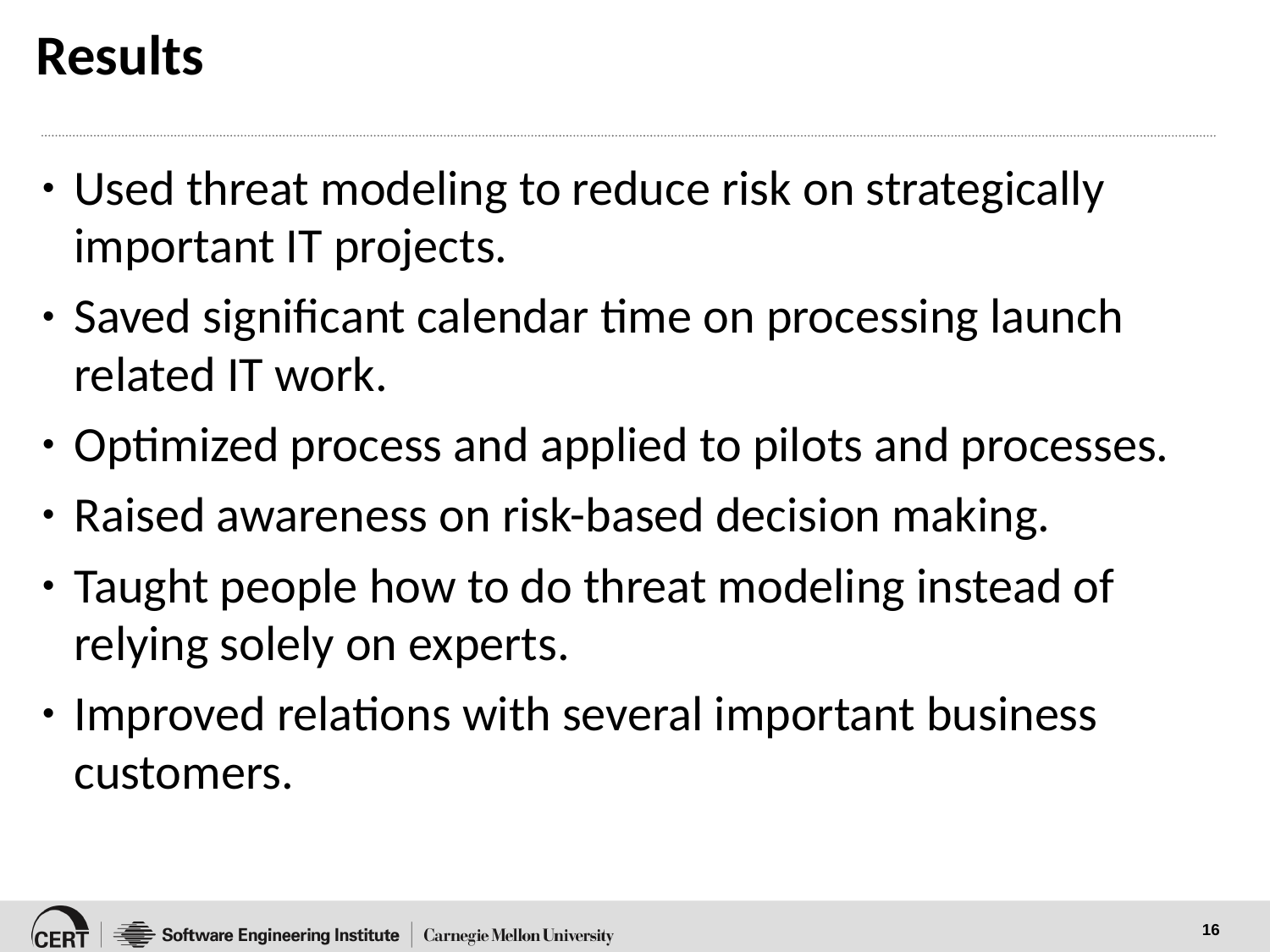

# Results
Used threat modeling to reduce risk on strategically important IT projects.
Saved significant calendar time on processing launch related IT work.
Optimized process and applied to pilots and processes.
Raised awareness on risk-based decision making.
Taught people how to do threat modeling instead of relying solely on experts.
Improved relations with several important business customers.